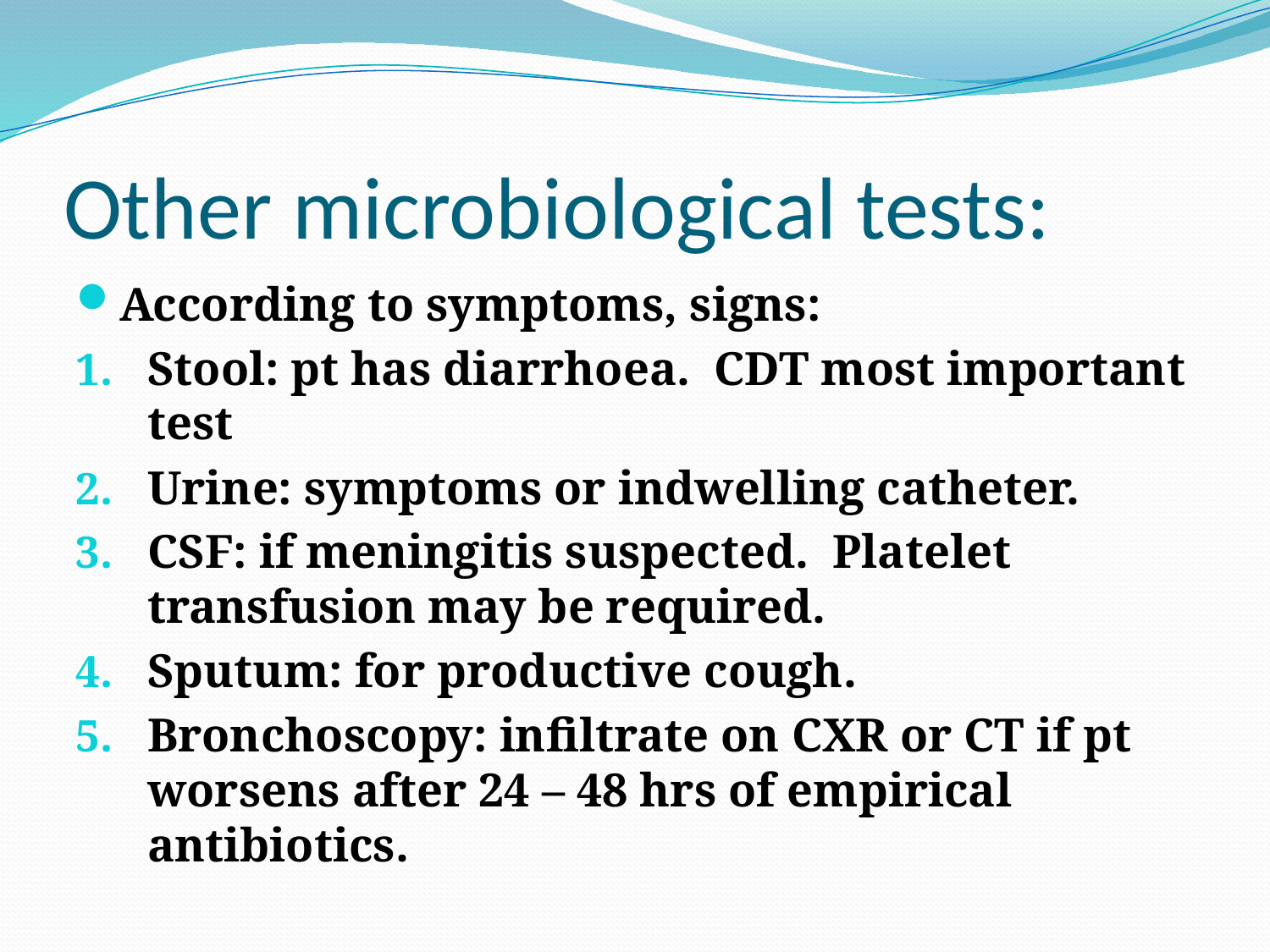

# Other microbiological tests:
According to symptoms, signs:
Stool: pt has diarrhoea.  CDT most important test
Urine: symptoms or indwelling catheter.
CSF: if meningitis suspected.  Platelet transfusion may be required.
Sputum: for productive cough.
Bronchoscopy: infiltrate on CXR or CT if pt worsens after 24 – 48 hrs of empirical antibiotics.